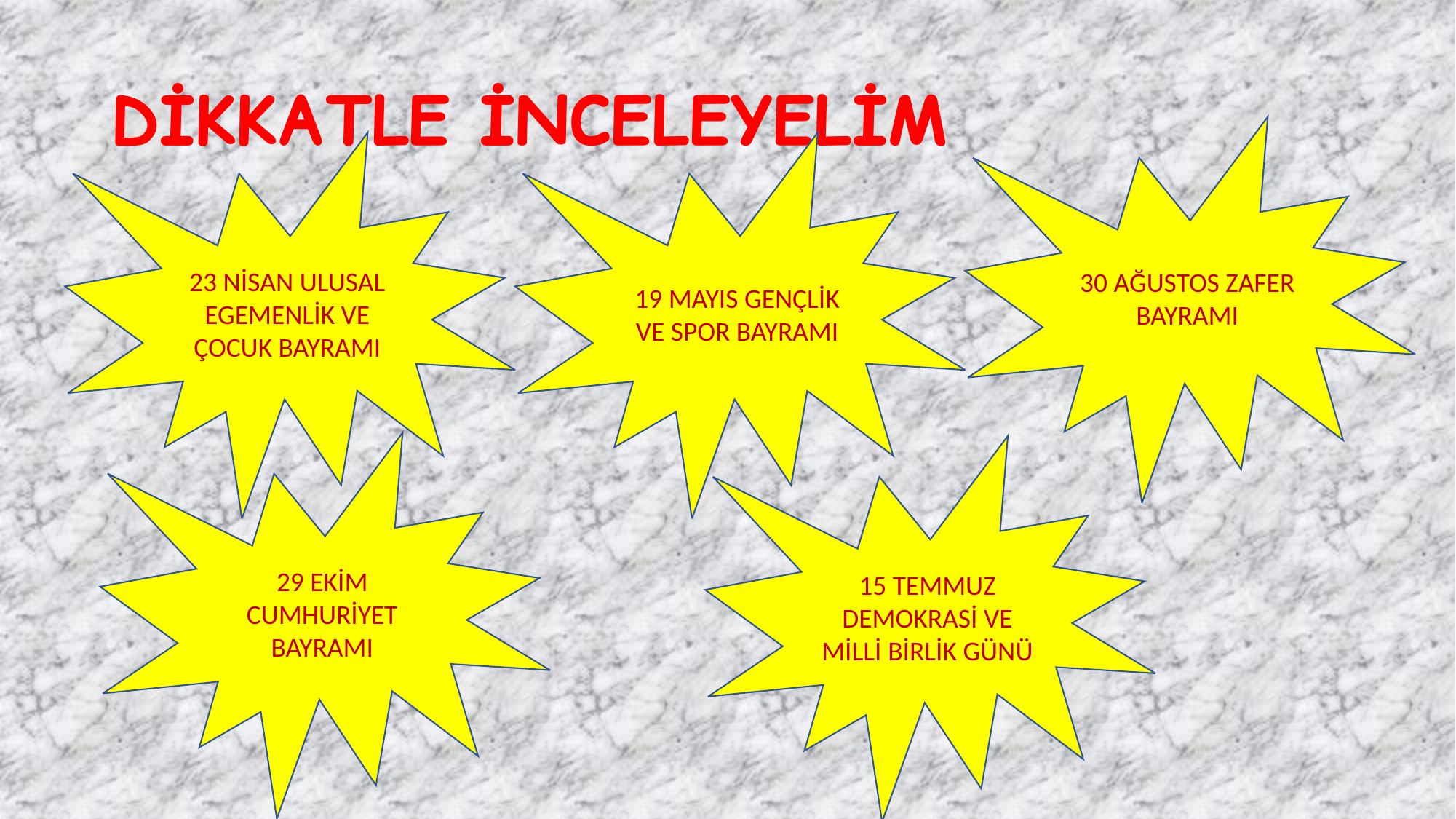

# DİKKATLE İNCELEYELİM
30 AĞUSTOS ZAFER BAYRAMI
19 MAYIS GENÇLİK VE SPOR BAYRAMI
23 NİSAN ULUSAL EGEMENLİK VE ÇOCUK BAYRAMI
29 EKİM CUMHURİYET BAYRAMI
15 TEMMUZ DEMOKRASİ VE MİLLİ BİRLİK GÜNÜ